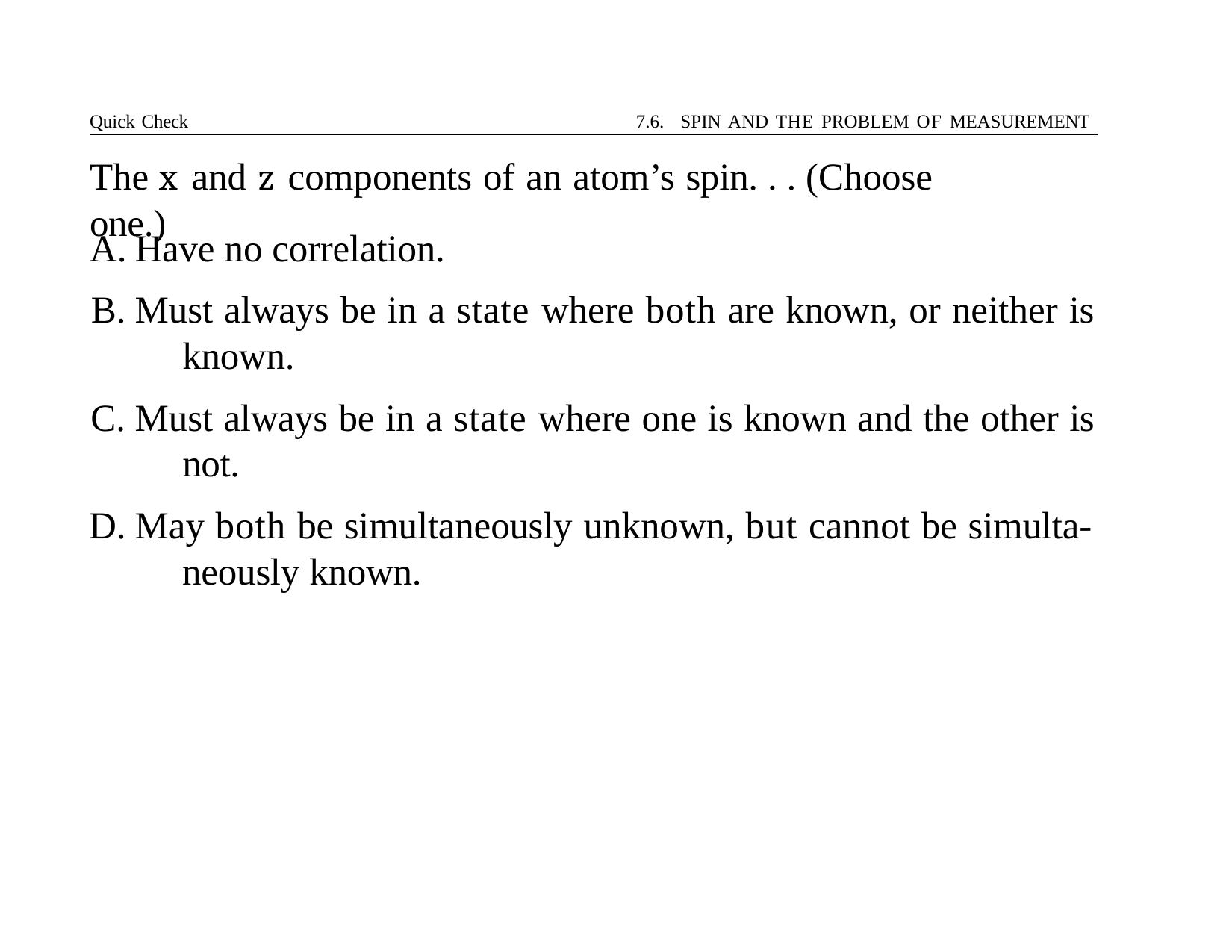

Quick Check	7.6.  SPIN AND THE PROBLEM OF MEASUREMENT

# The x and z components of an atom’s spin. . . (Choose one.)
Have no correlation.
Must always be in a state where both are known, or neither is 	known.
Must always be in a state where one is known and the other is 	not.
May both be simultaneously unknown, but cannot be simulta- 	neously known.